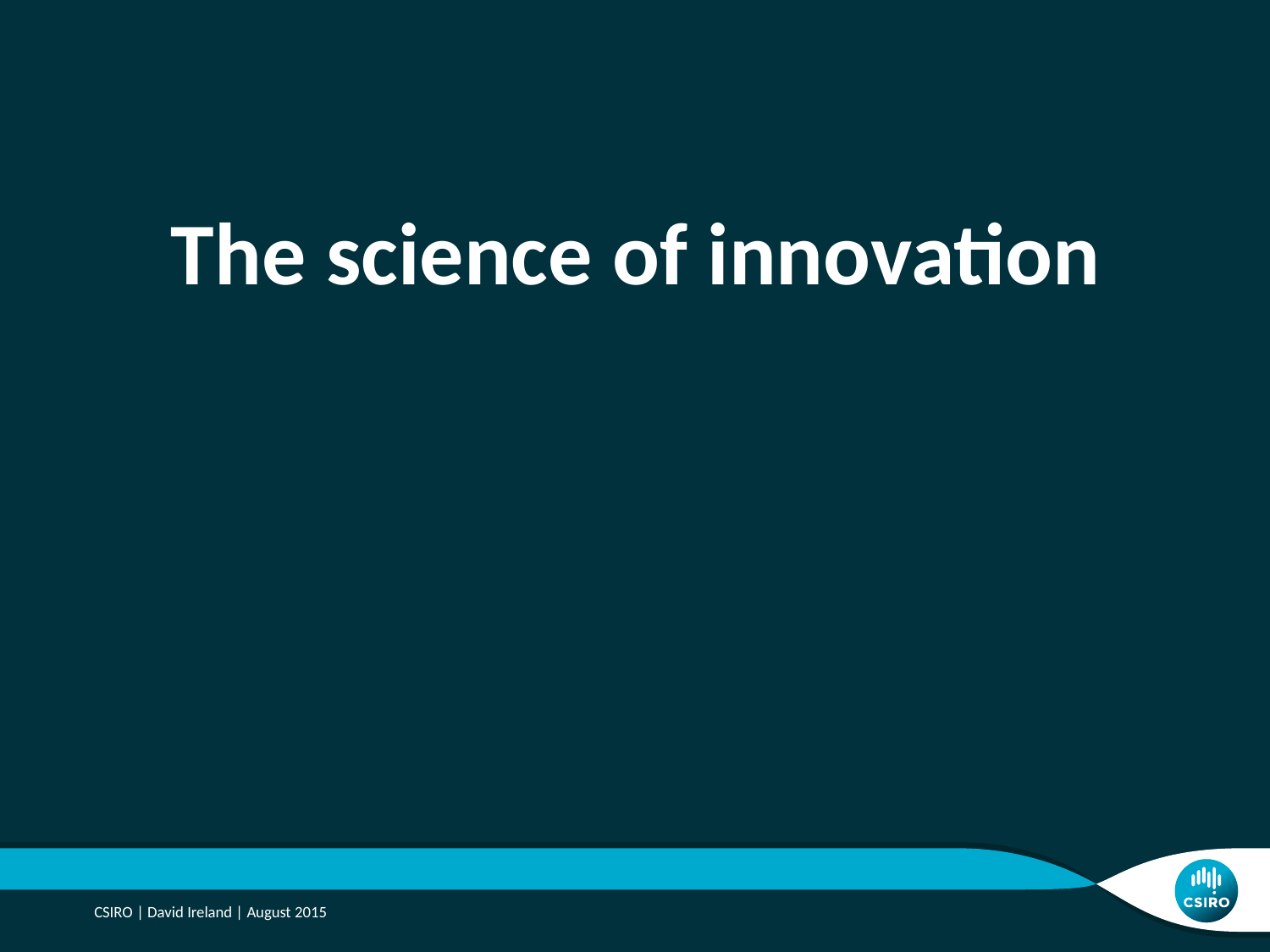

The science of innovation
CSIRO | David Ireland | August 2015